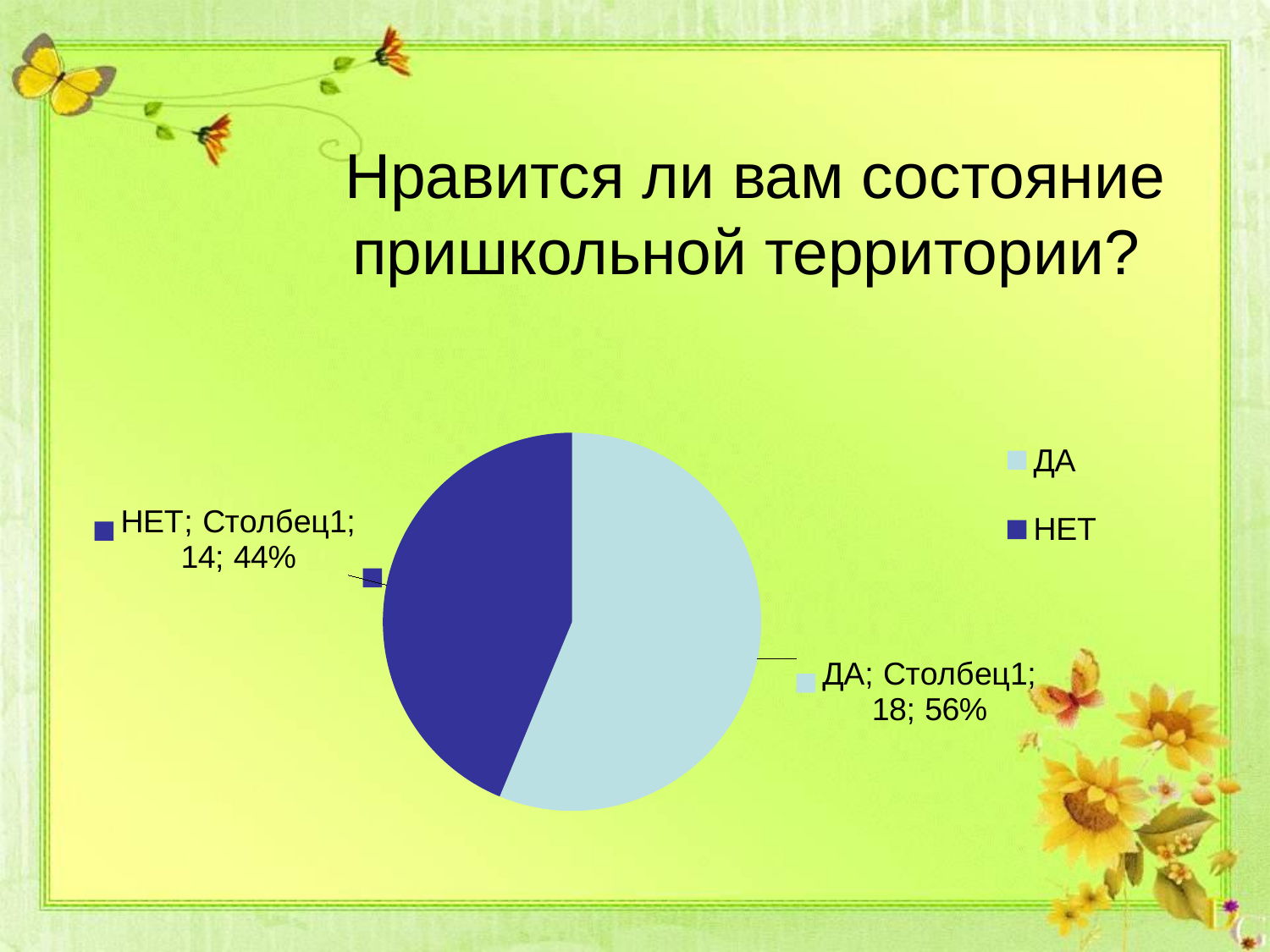

# Нравится ли вам состояние пришкольной территории?

### Chart

| Category | Столбец1 |
|---|---|
| ДА | 18.0 |
| НЕТ | 14.0 |